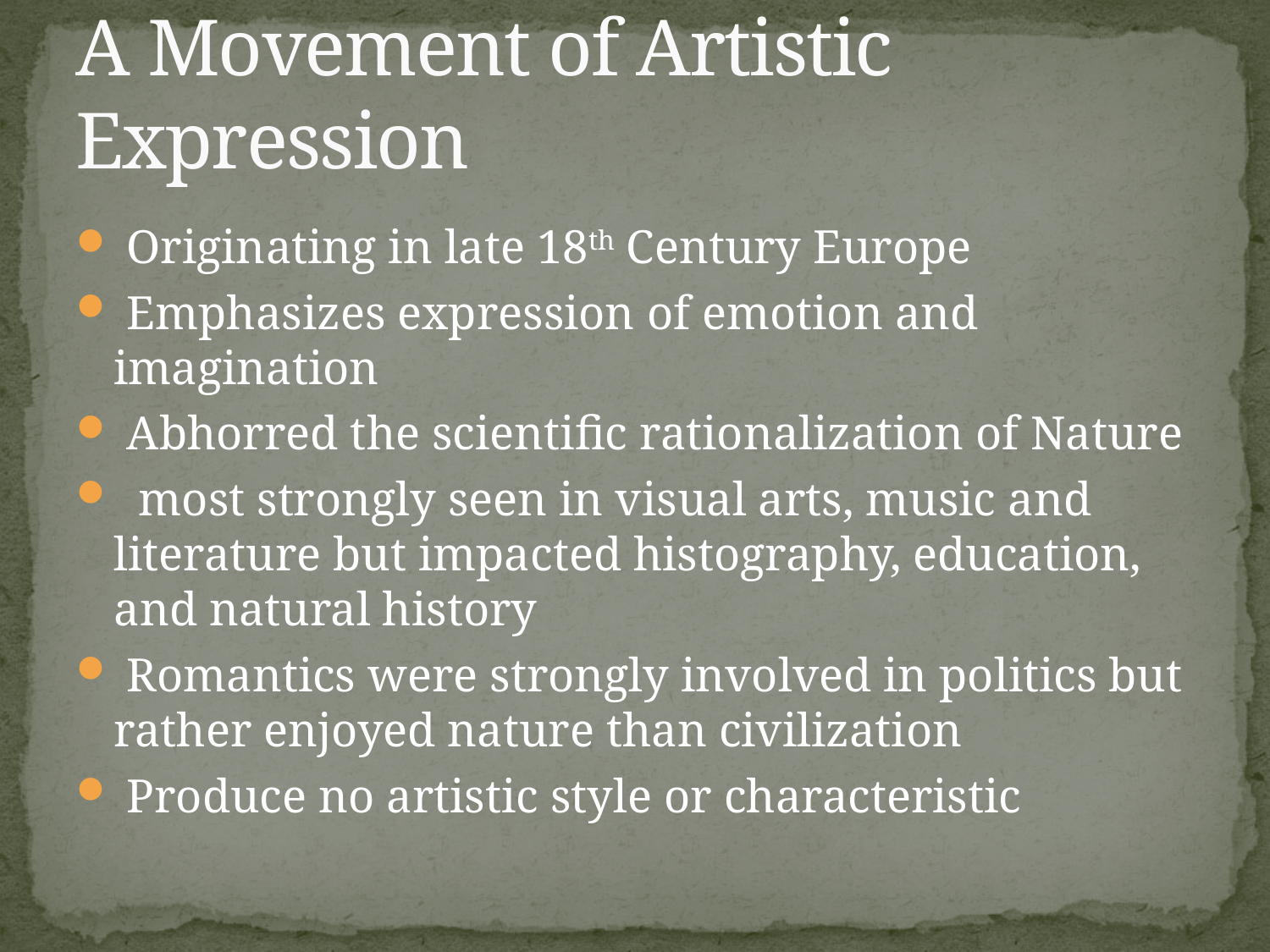

# A Movement of Artistic Expression
 Originating in late 18th Century Europe
 Emphasizes expression of emotion and imagination
 Abhorred the scientific rationalization of Nature
  most strongly seen in visual arts, music and literature but impacted histography, education, and natural history
 Romantics were strongly involved in politics but rather enjoyed nature than civilization
 Produce no artistic style or characteristic